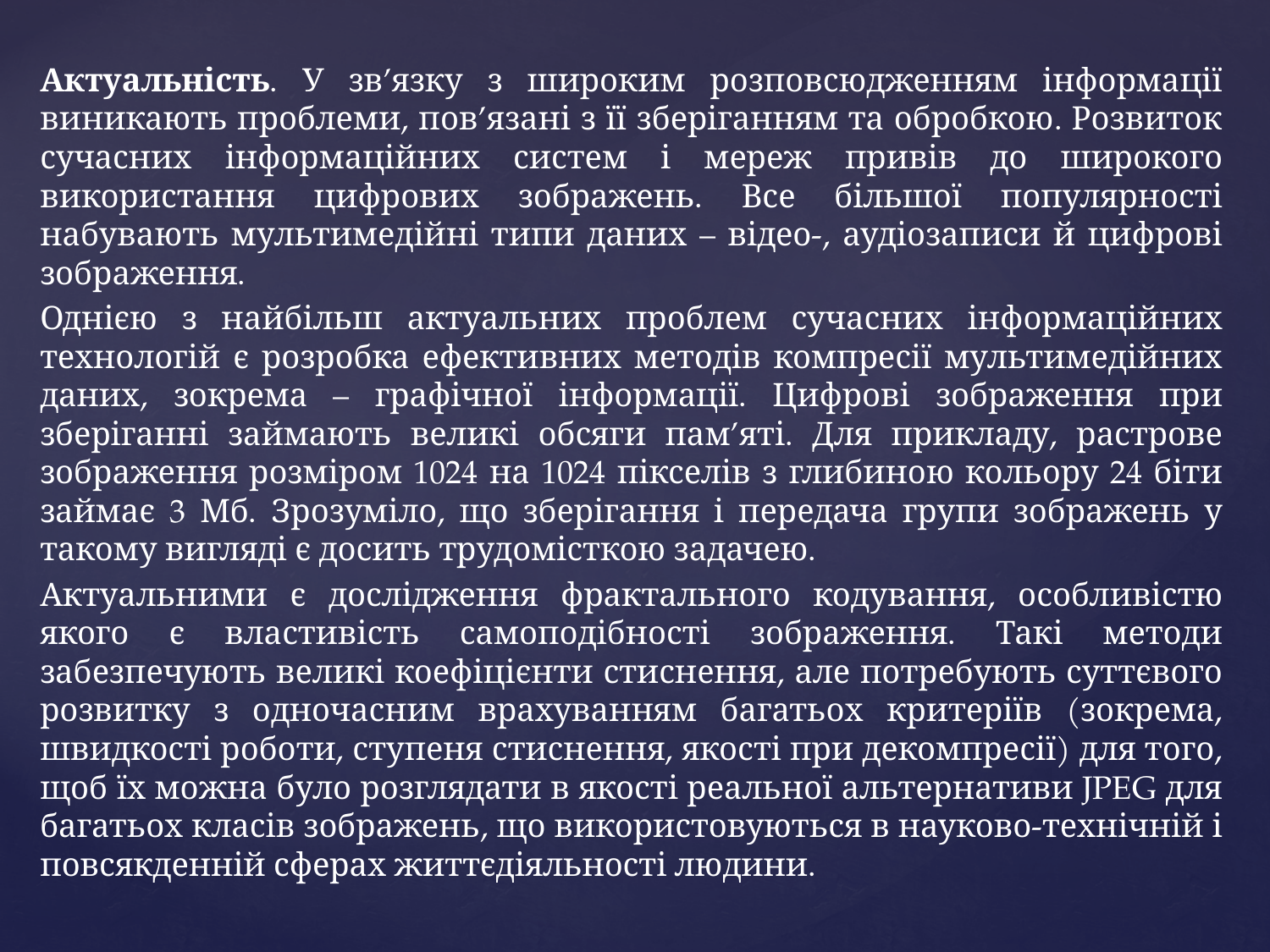

Актуальність. У зв’язку з широким розповсюдженням інформації виникають проблеми, пов’язані з її зберіганням та обробкою. Розвиток сучасних інформаційних систем і мереж привів до широкого використання цифрових зображень. Все більшої популярності набувають мультимедійні типи даних – відео-, аудіозаписи й цифрові зображення.
	Однією з найбільш актуальних проблем сучасних інформаційних технологій є розробка ефективних методів компресії мультимедійних даних, зокрема – графічної інформації. Цифрові зображення при зберіганні займають великі обсяги пам’яті. Для прикладу, растрове зображення розміром 1024 на 1024 пікселів з глибиною кольору 24 біти займає 3 Мб. Зрозуміло, що зберігання і передача групи зображень у такому вигляді є досить трудомісткою задачею.
	Актуальними є дослідження фрактального кодування, особливістю якого є властивість самоподібності зображення. Такі методи забезпечують великі коефіцієнти стиснення, але потребують суттєвого розвитку з одночасним врахуванням багатьох критеріїв (зокрема, швидкості роботи, ступеня стиснення, якості при декомпресії) для того, щоб їх можна було розглядати в якості реальної альтернативи JPEG для багатьох класів зображень, що використовуються в науково-технічній і повсякденній сферах життєдіяльності людини.